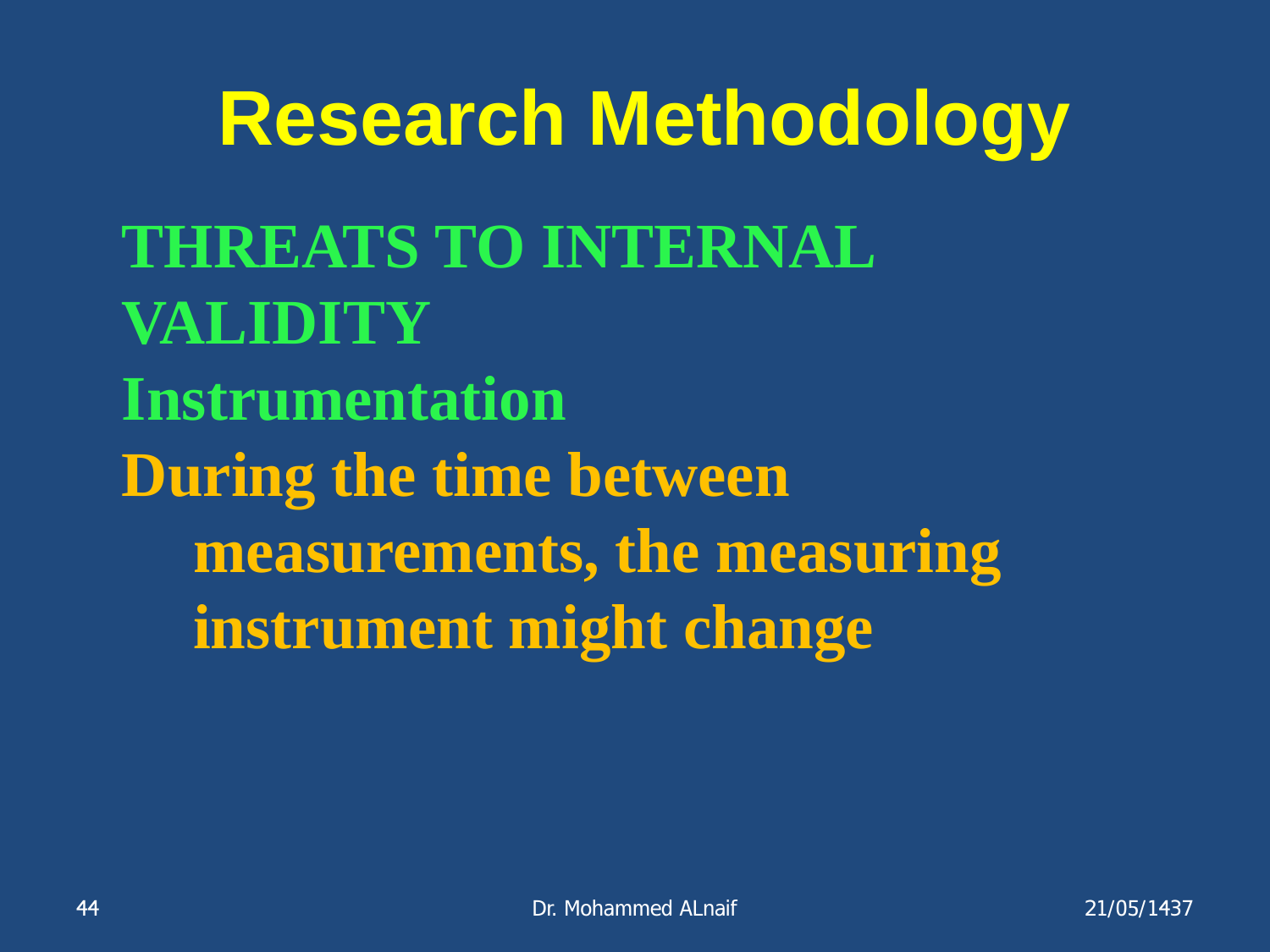

# Research Methodology
THREATS TO INTERNAL VALIDITY
Instrumentation
During the time between measurements, the measuring instrument might change
44
Dr. Mohammed ALnaif
21/05/1437